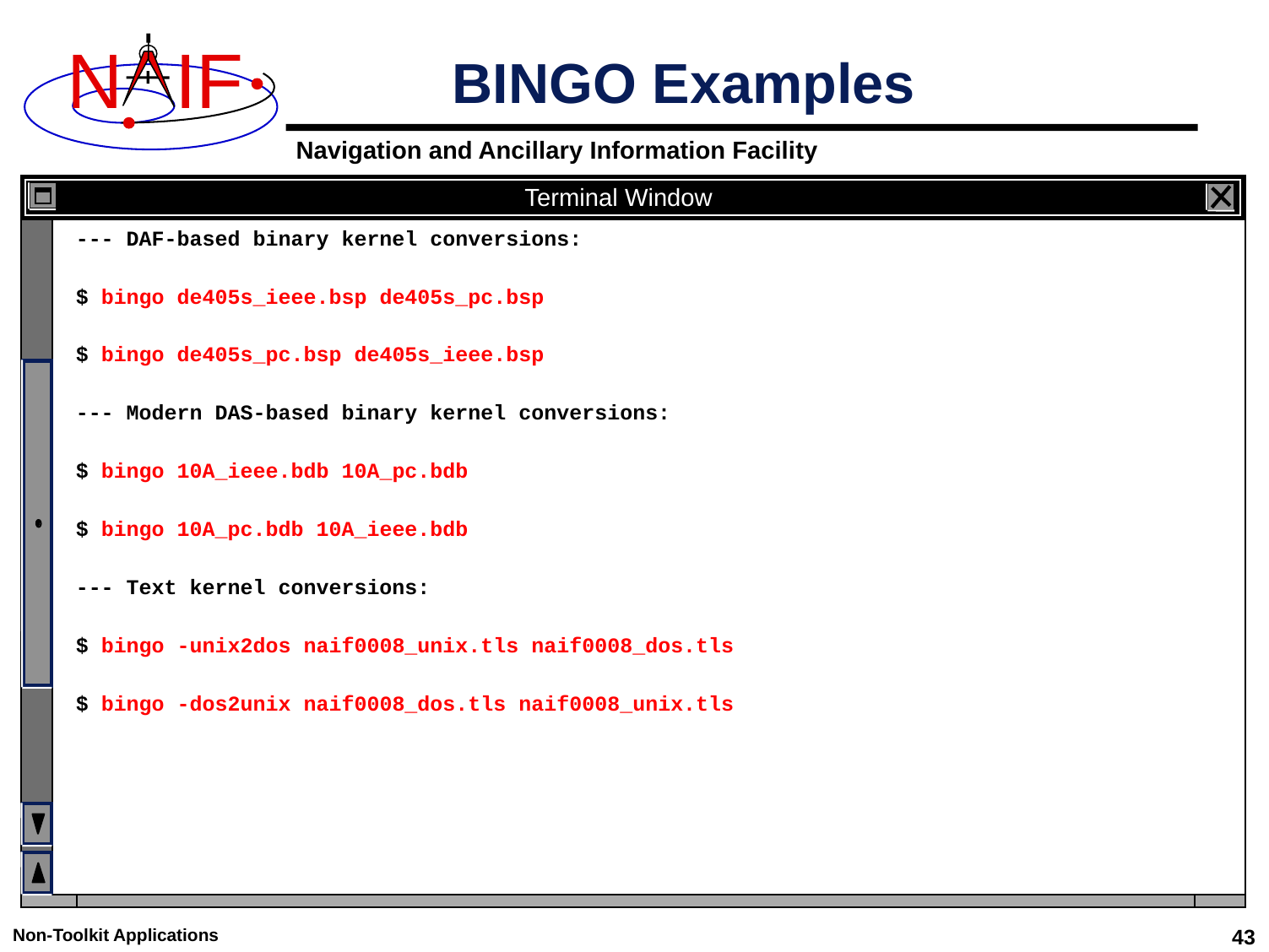

# BINGO Examples

Terminal Window

--- DAF-based binary kernel conversions:

$ bingo de405s_ieee.bsp de405s_pc.bsp

$ bingo de405s_pc.bsp de405s_ieee.bsp

--- Modern DAS-based binary kernel conversions:

$ bingo 10A_ieee.bdb 10A_pc.bdb

$ bingo 10A_pc.bdb 10A_ieee.bdb

--- Text kernel conversions:

$ bingo -unix2dos naif0008_unix.tls naif0008_dos.tls

$ bingo -dos2unix naif0008_dos.tls naif0008_unix.tls
Non-Toolkit Applications
43